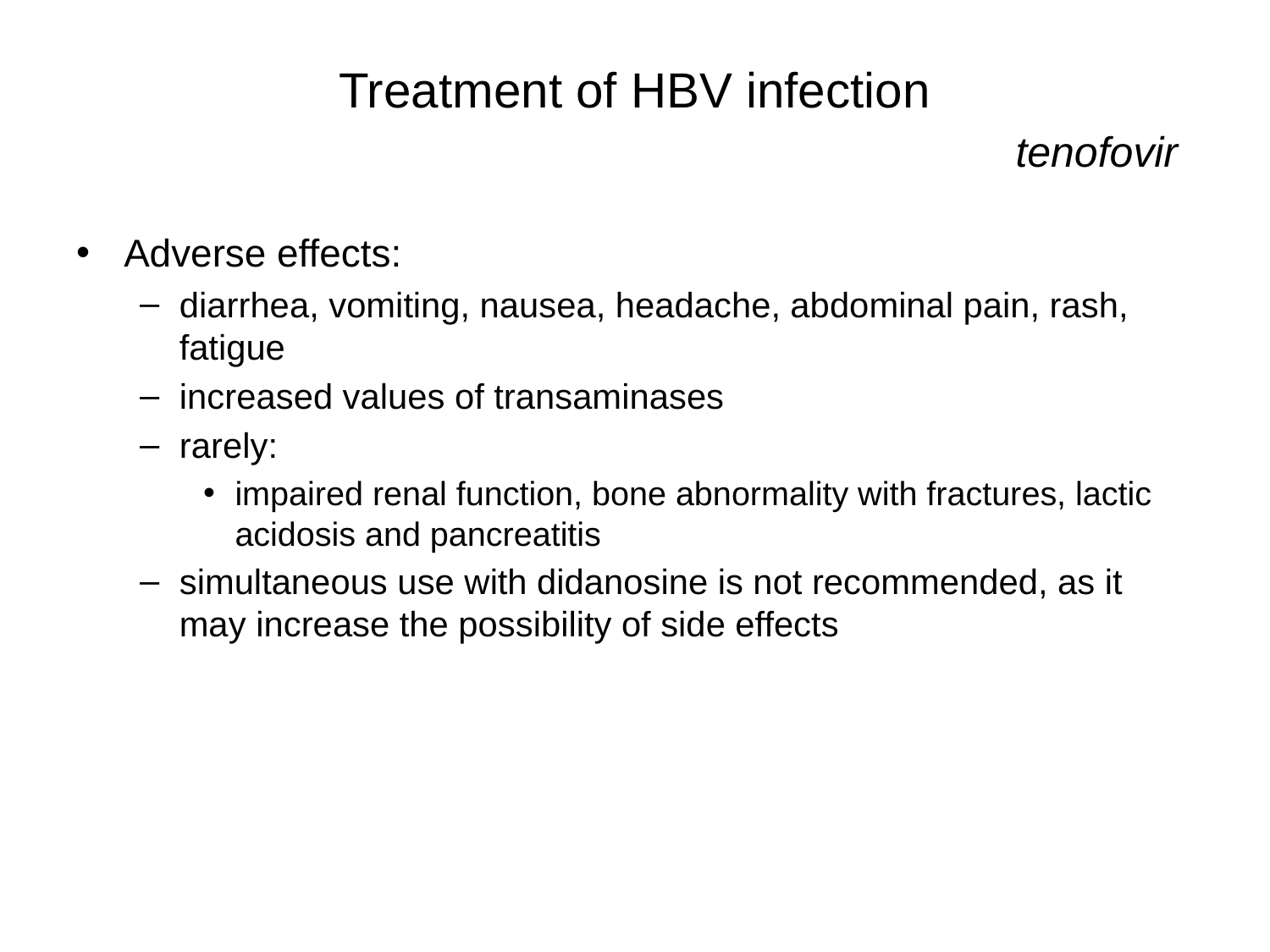

# Treatment of HBV infection tenofovir
Adverse effects:
diarrhea, vomiting, nausea, headache, abdominal pain, rash, fatigue
increased values of transaminases
rarely:
impaired renal function, bone abnormality with fractures, lactic acidosis and pancreatitis
simultaneous use with didanosine is not recommended, as it may increase the possibility of side effects